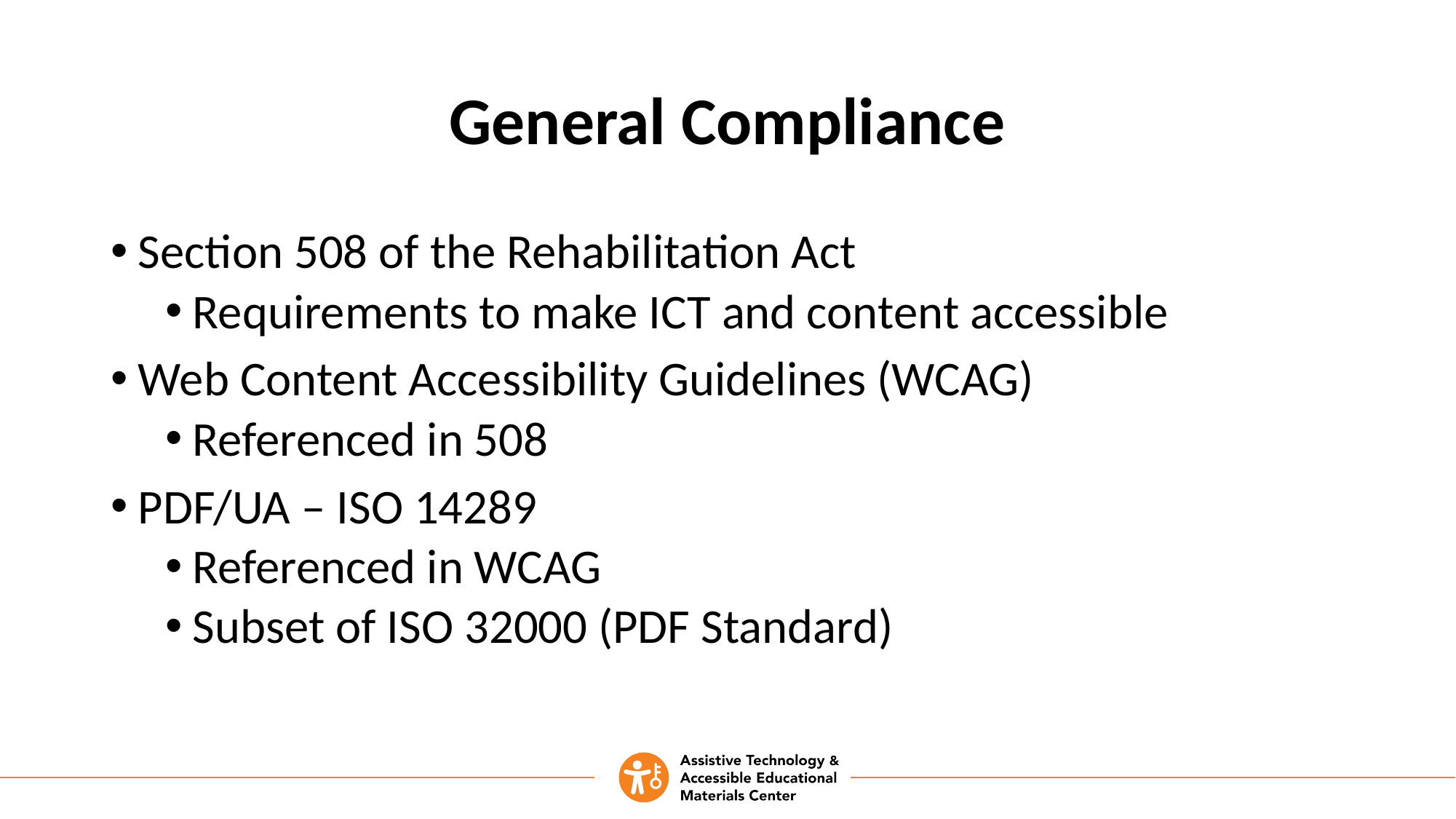

# General Compliance
Section 508 of the Rehabilitation Act
Requirements to make ICT and content accessible
Web Content Accessibility Guidelines (WCAG)
Referenced in 508
PDF/UA – ISO 14289
Referenced in WCAG
Subset of ISO 32000 (PDF Standard)